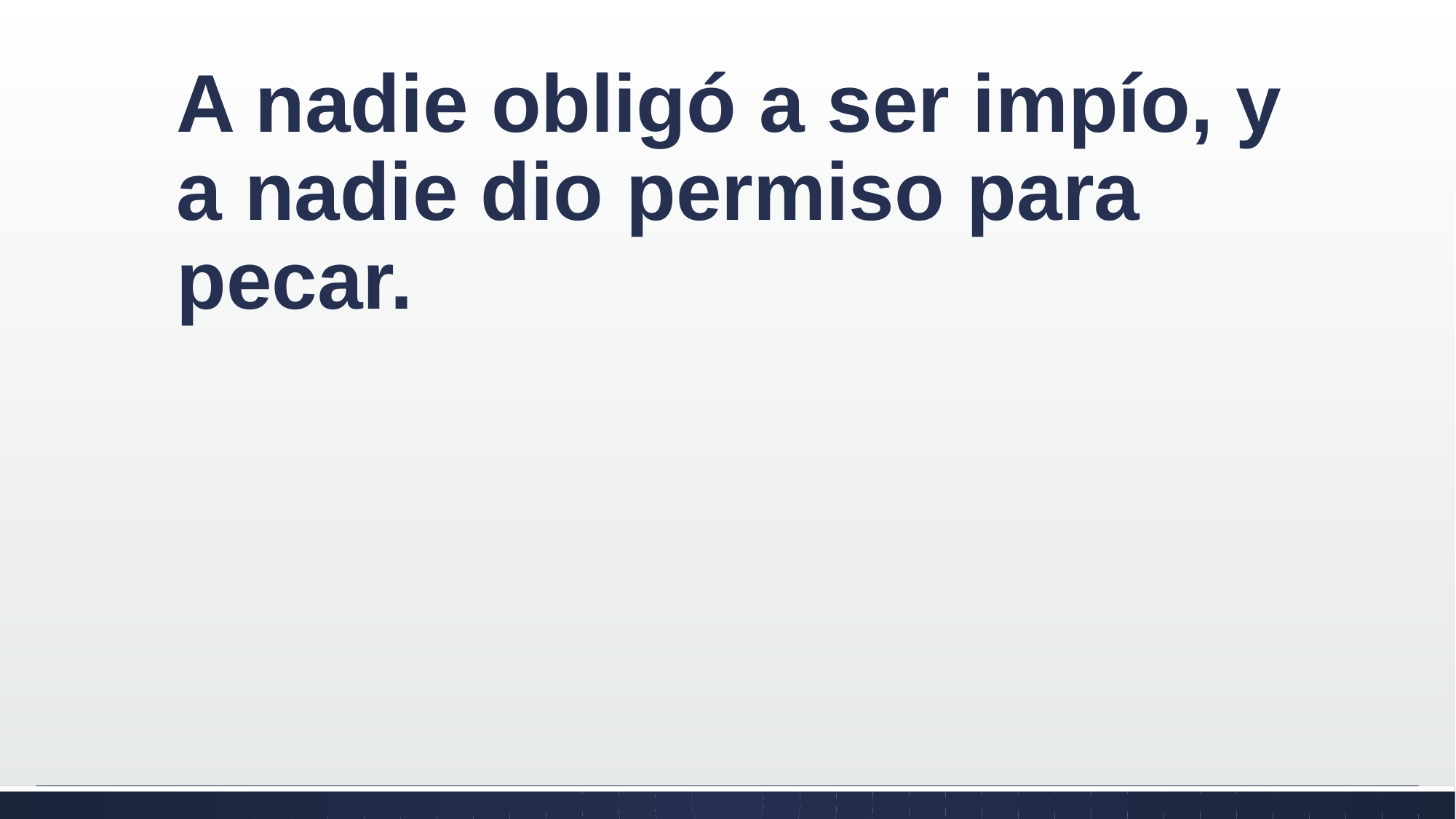

#
A nadie obligó a ser impío, y a nadie dio permiso para pecar.